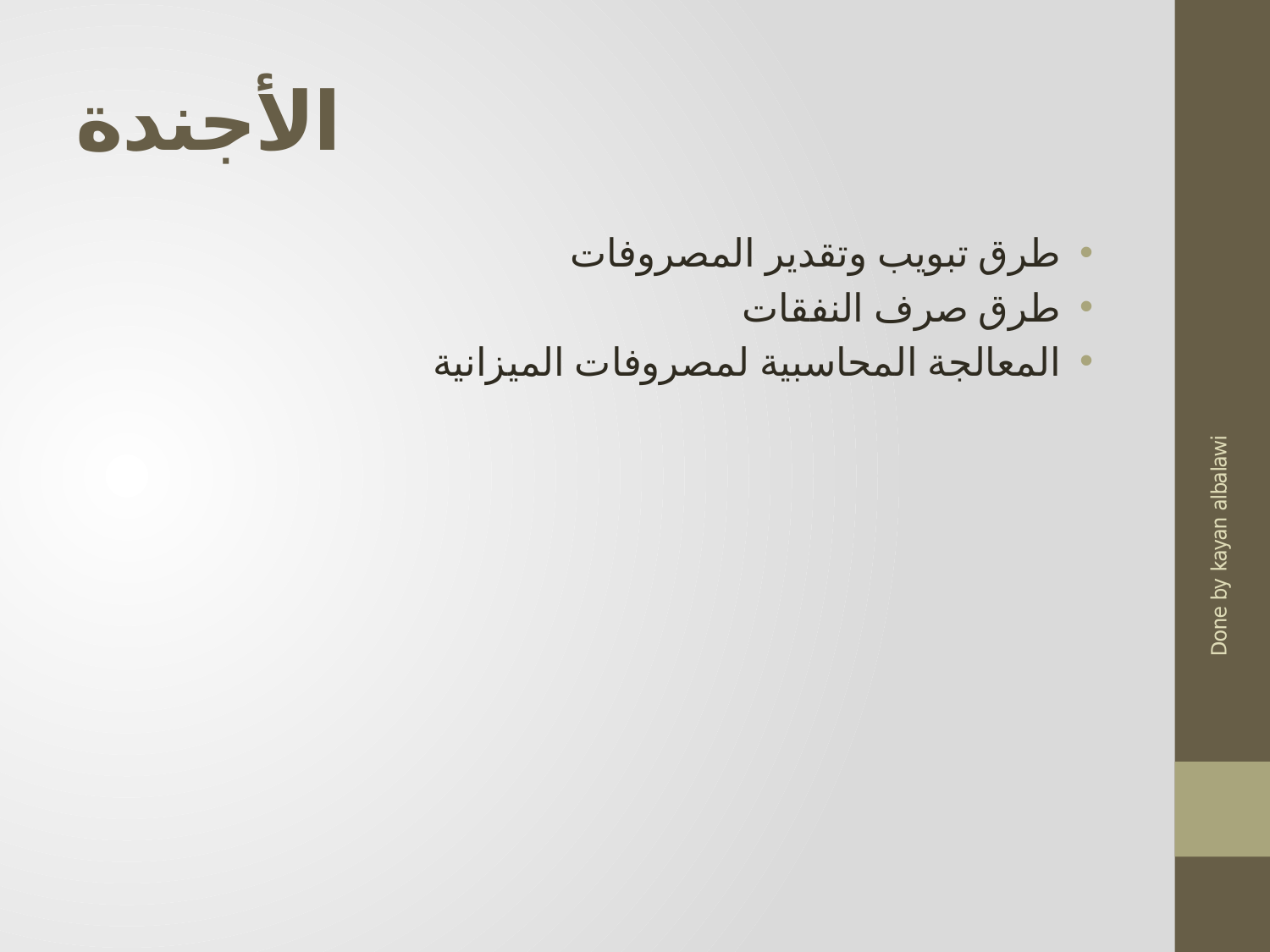

# الأجندة
طرق تبويب وتقدير المصروفات
طرق صرف النفقات
المعالجة المحاسبية لمصروفات الميزانية
Done by kayan albalawi